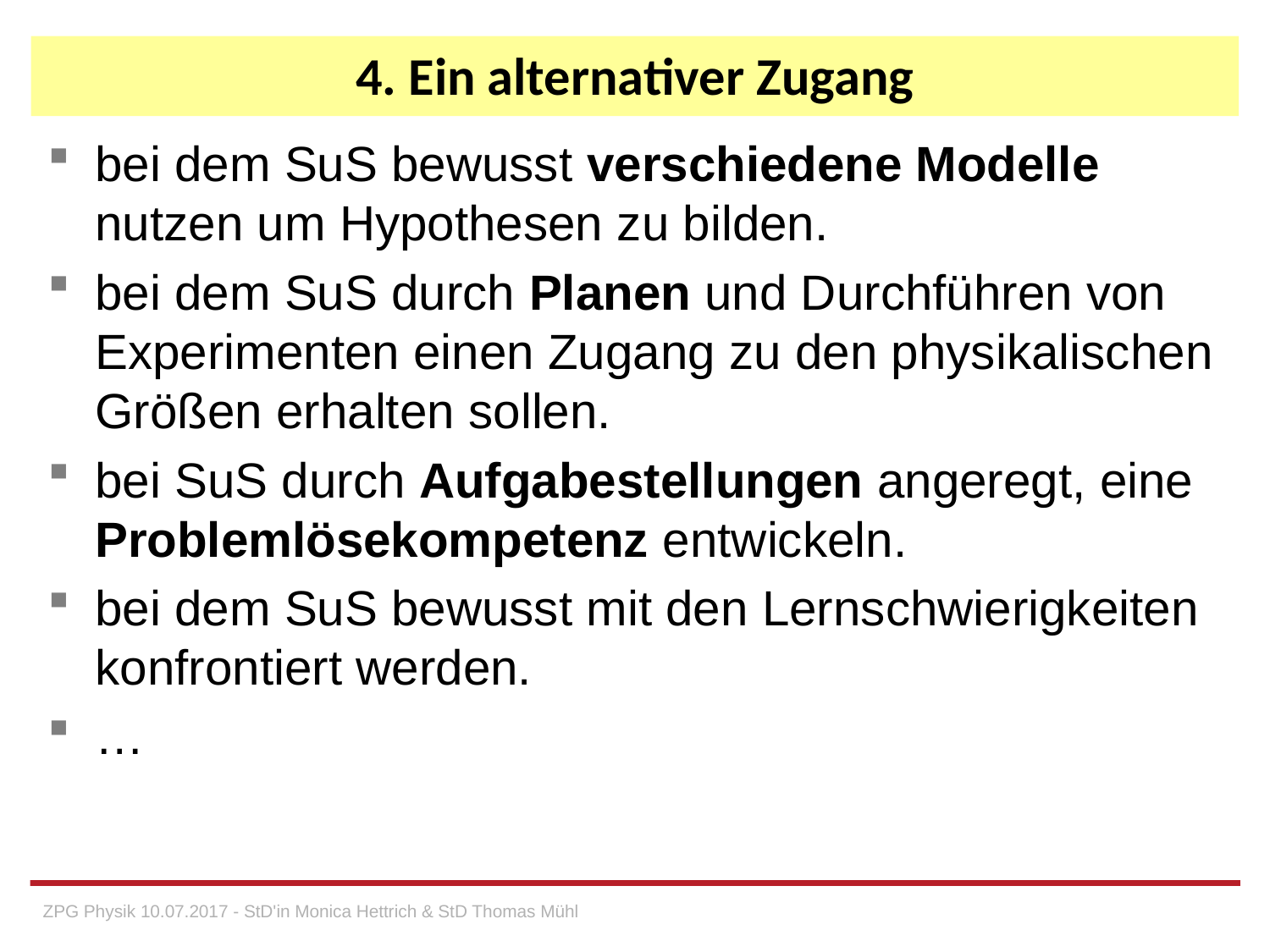

# 4. Ein alternativer Zugang
bei dem SuS bewusst verschiedene Modelle nutzen um Hypothesen zu bilden.
bei dem SuS durch Planen und Durchführen von Experimenten einen Zugang zu den physikalischen Größen erhalten sollen.
bei SuS durch Aufgabestellungen angeregt, eine Problemlösekompetenz entwickeln.
bei dem SuS bewusst mit den Lernschwierigkeiten konfrontiert werden.
…
ZPG Physik 10.07.2017 - StD'in Monica Hettrich & StD Thomas Mühl